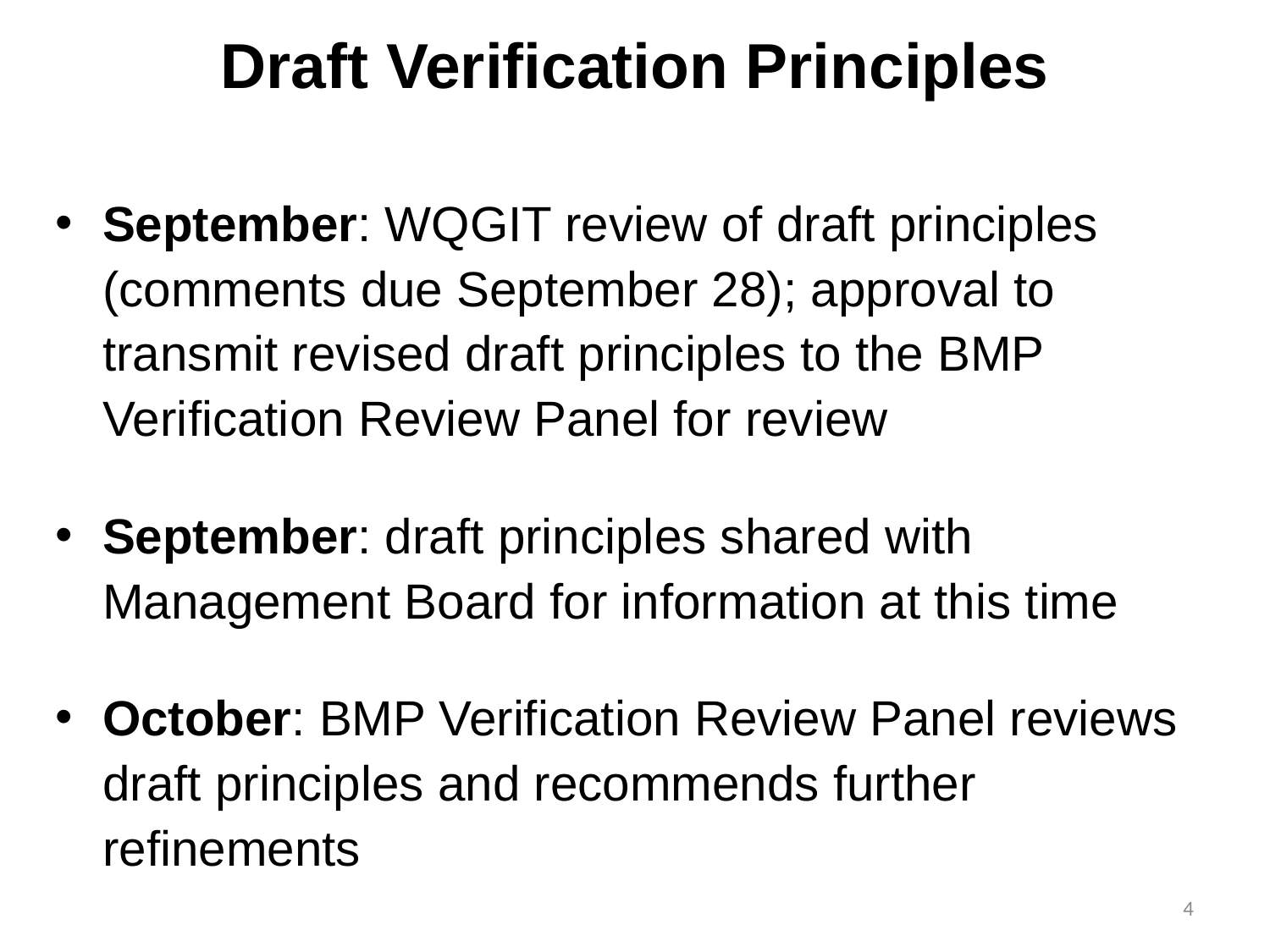

# Draft Verification Principles
September: WQGIT review of draft principles (comments due September 28); approval to transmit revised draft principles to the BMP Verification Review Panel for review
September: draft principles shared with Management Board for information at this time
October: BMP Verification Review Panel reviews draft principles and recommends further refinements

4